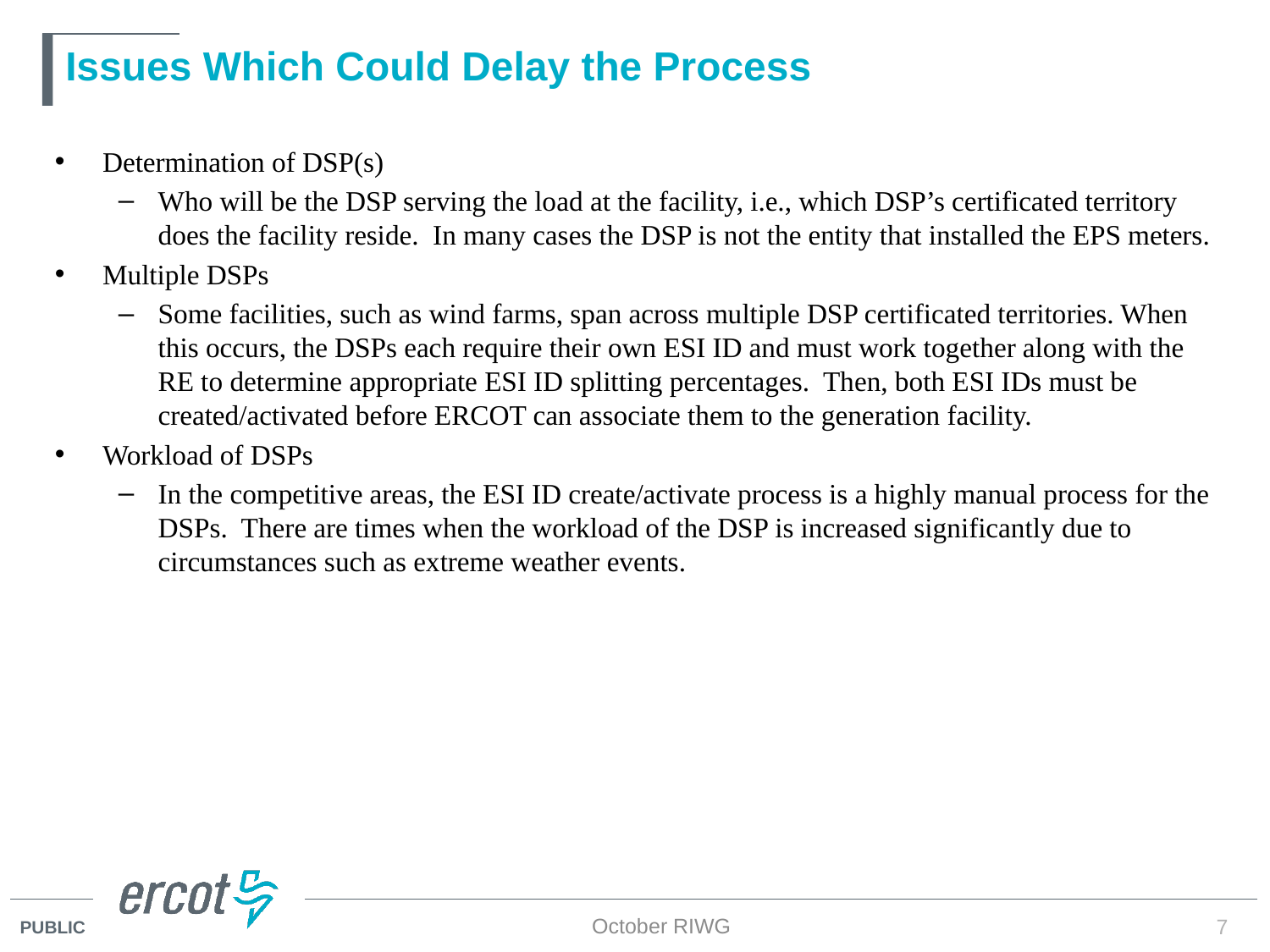

# Issues Which Could Delay the Process
Determination of DSP(s)
Who will be the DSP serving the load at the facility, i.e., which DSP’s certificated territory does the facility reside.  In many cases the DSP is not the entity that installed the EPS meters.
Multiple DSPs
Some facilities, such as wind farms, span across multiple DSP certificated territories. When this occurs, the DSPs each require their own ESI ID and must work together along with the RE to determine appropriate ESI ID splitting percentages.  Then, both ESI IDs must be created/activated before ERCOT can associate them to the generation facility.
Workload of DSPs
In the competitive areas, the ESI ID create/activate process is a highly manual process for the DSPs.  There are times when the workload of the DSP is increased significantly due to circumstances such as extreme weather events.

October RIWG
7